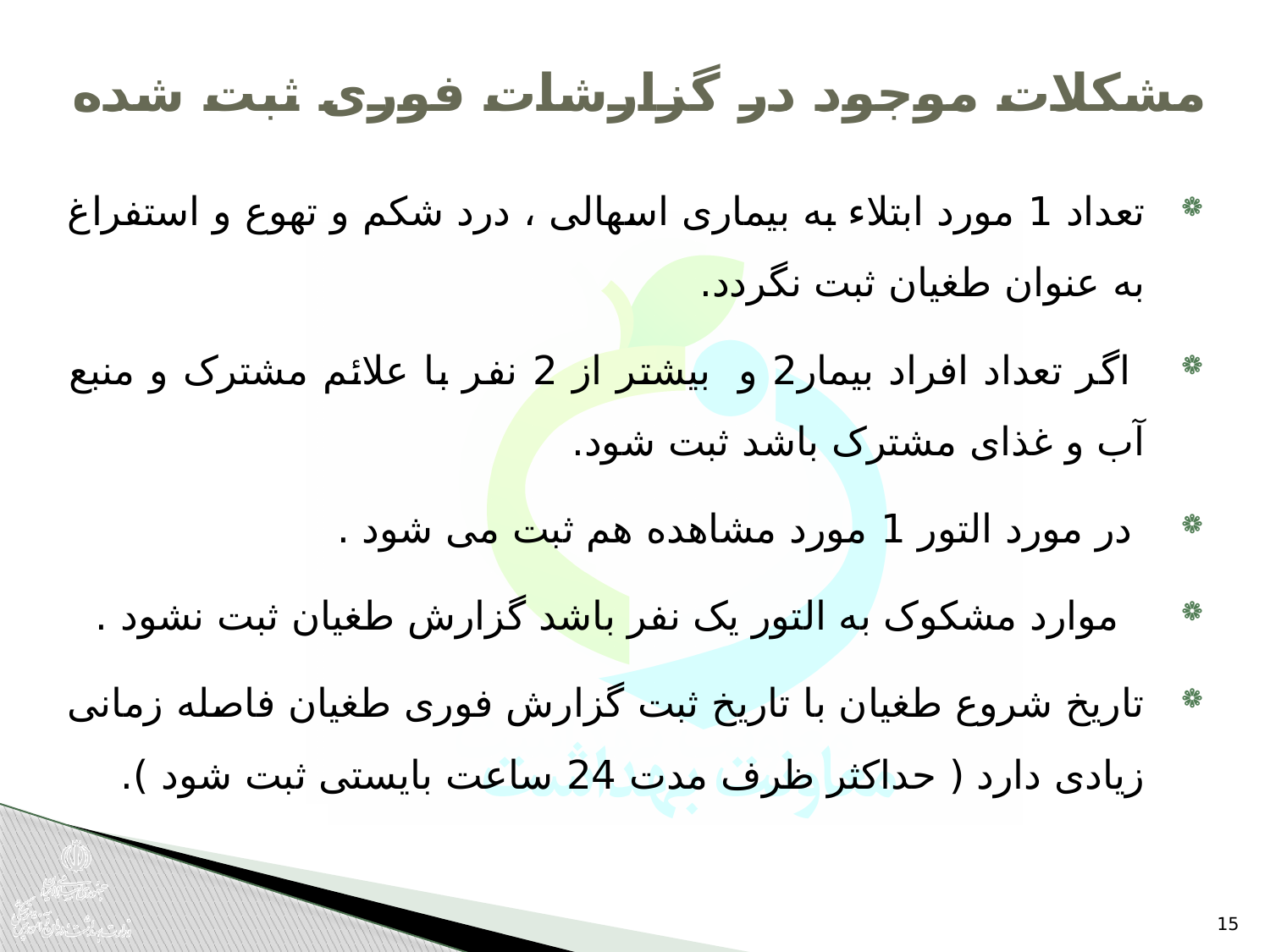

# مشکلات موجود در گزارشات فوری ثبت شده
تعداد 1 مورد ابتلاء به بیماری اسهالی ، درد شکم و تهوع و استفراغ به عنوان طغیان ثبت نگردد.
 اگر تعداد افراد بیمار2 و  بیشتر از 2 نفر با علائم مشترک و منبع آب و غذای مشترک باشد ثبت شود.
 در مورد التور 1 مورد مشاهده هم ثبت می شود .
  موارد مشکوک به التور یک نفر باشد گزارش طغیان ثبت نشود .
تاریخ شروع طغیان با تاریخ ثبت گزارش فوری طغیان فاصله زمانی زیادی دارد ( حداکثر ظرف مدت 24 ساعت بایستی ثبت شود ).

15